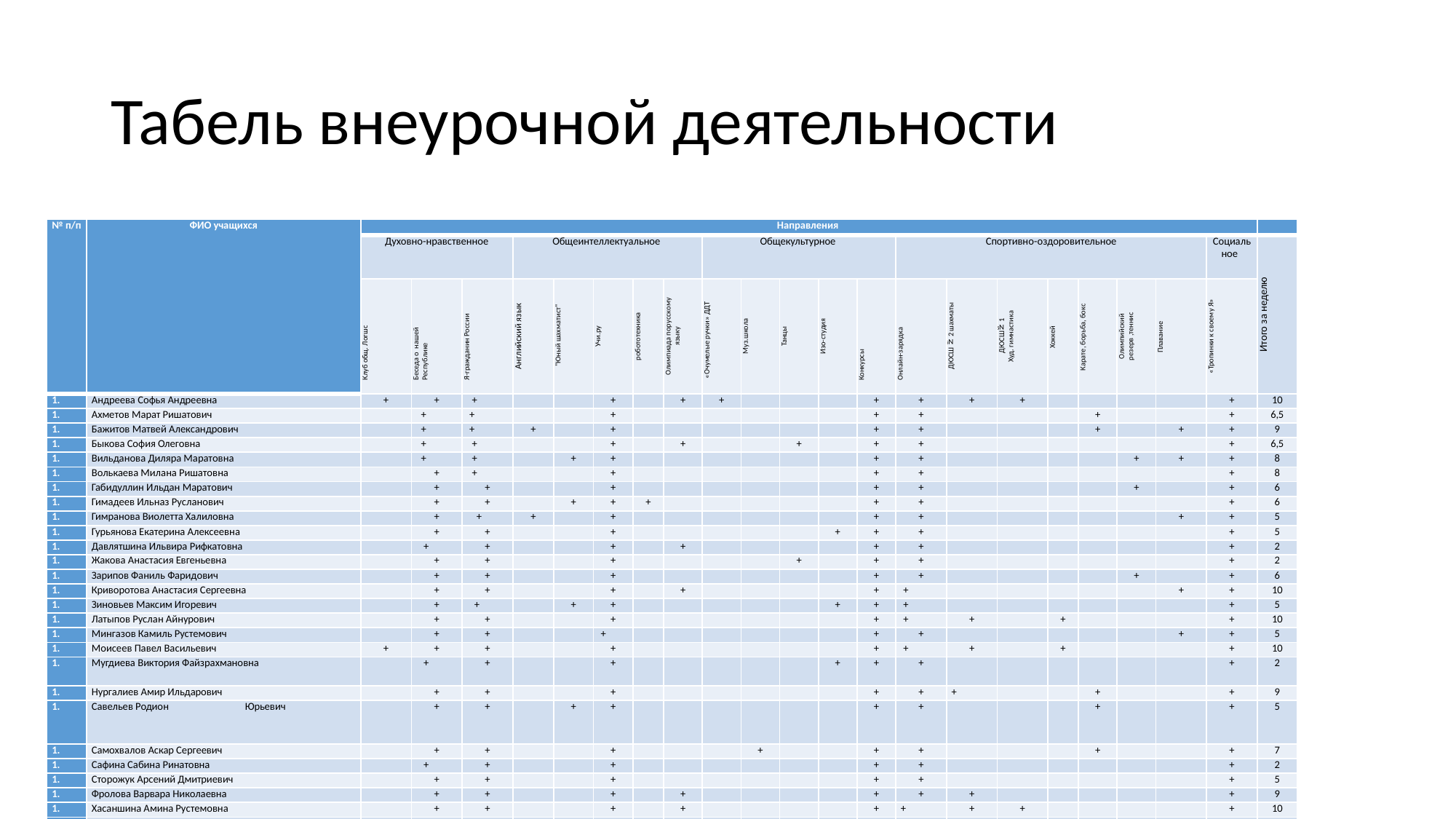

# Табель внеурочной деятельности
| № п/п | ФИО учащихся | Направления |  |  |  |  |  |  |  |  |  |  |  |  |  |  |  |  |  |  |  |  |  |
| --- | --- | --- | --- | --- | --- | --- | --- | --- | --- | --- | --- | --- | --- | --- | --- | --- | --- | --- | --- | --- | --- | --- | --- |
|  |  | Духовно-нравственное |  |  | Общеинтеллектуальное |  |  |  |  | Общекультурное |  |  |  |  | Спортивно-оздоровительное |  |  |  |  |  |  | Социальное | Итого за неделю |
|  |  | Клуб общ. Логшс | Беседа о нашей Республике | Я-гражданин России | Английский язык | "Юный шахматист" | Учи.ру | робототехника | Олимпиада порусскому языку | «Очумелые ручки» ДДТ | Муз.школа | Танцы | Изо-студия | Конкурсы | Онлайн-зарядка | ДЮСШ №2 шахматы | ДЮСШ№1 Худ. гимнастика | Хоккей | Карате, борьба, бокс | Олимпийский резерв ,теннис | Плавание | «Тропинки к своему Я» |  |
|  | Андреева Софья Андреевна | + | + | + |  |  | + |  | + | + |  |  |  | + | + | + | + |  |  |  |  | + | 10 |
|  | Ахметов Марат Ришатович |  | + | + |  |  | + |  |  |  |  |  |  | + | + |  |  |  | + |  |  | + | 6,5 |
|  | Бажитов Матвей Александрович |  | + | + | + |  | + |  |  |  |  |  |  | + | + |  |  |  | + |  | + | + | 9 |
|  | Быкова София Олеговна |  | + | + |  |  | + |  | + |  |  | + |  | + | + |  |  |  |  |  |  | + | 6,5 |
|  | Вильданова Диляра Маратовна |  | + | + |  | + | + |  |  |  |  |  |  | + | + |  |  |  |  | + | + | + | 8 |
|  | Волькаева Милана Ришатовна |  | + | + |  |  | + |  |  |  |  |  |  | + | + |  |  |  |  |  |  | + | 8 |
|  | Габидуллин Ильдан Маратович |  | + | + |  |  | + |  |  |  |  |  |  | + | + |  |  |  |  | + |  | + | 6 |
|  | Гимадеев Ильназ Русланович |  | + | + |  | + | + | + |  |  |  |  |  | + | + |  |  |  |  |  |  | + | 6 |
|  | Гимранова Виолетта Халиловна |  | + | + | + |  | + |  |  |  |  |  |  | + | + |  |  |  |  |  | + | + | 5 |
|  | Гурьянова Екатерина Алексеевна |  | + | + |  |  | + |  |  |  |  |  | + | + | + |  |  |  |  |  |  | + | 5 |
|  | Давлятшина Ильвира Рифкатовна |  | + | + |  |  | + |  | + |  |  |  |  | + | + |  |  |  |  |  |  | + | 2 |
|  | Жакова Анастасия Евгеньевна |  | + | + |  |  | + |  |  |  |  | + |  | + | + |  |  |  |  |  |  | + | 2 |
|  | Зарипов Фаниль Фаридович |  | + | + |  |  | + |  |  |  |  |  |  | + | + |  |  |  |  | + |  | + | 6 |
|  | Криворотова Анастасия Сергеевна |  | + | + |  |  | + |  | + |  |  |  |  | + | + |  |  |  |  |  | + | + | 10 |
|  | Зиновьев Максим Игоревич |  | + | + |  | + | + |  |  |  |  |  | + | + | + |  |  |  |  |  |  | + | 5 |
|  | Латыпов Руслан Айнурович |  | + | + |  |  | + |  |  |  |  |  |  | + | + | + |  | + |  |  |  | + | 10 |
|  | Мингазов Камиль Рустемович |  | + | + |  |  | + |  |  |  |  |  |  | + | + |  |  |  |  |  | + | + | 5 |
|  | Моисеев Павел Васильевич | + | + | + |  |  | + |  |  |  |  |  |  | + | + | + |  | + |  |  |  | + | 10 |
|  | Мугдиева Виктория Файзрахмановна |  | + | + |  |  | + |  |  |  |  |  | + | + | + |  |  |  |  |  |  | + | 2 |
|  | Нургалиев Амир Ильдарович |  | + | + |  |  | + |  |  |  |  |  |  | + | + | + |  |  | + |  |  | + | 9 |
|  | Савельев Родион Юрьевич |  | + | + |  | + | + |  |  |  |  |  |  | + | + |  |  |  | + |  |  | + | 5 |
|  | Самохвалов Аскар Сергеевич |  | + | + |  |  | + |  |  |  | + |  |  | + | + |  |  |  | + |  |  | + | 7 |
|  | Сафина Сабина Ринатовна |  | + | + |  |  | + |  |  |  |  |  |  | + | + |  |  |  |  |  |  | + | 2 |
|  | Сторожук Арсений Дмитриевич |  | + | + |  |  | + |  |  |  |  |  |  | + | + |  |  |  |  |  |  | + | 5 |
|  | Фролова Варвара Николаевна |  | + | + |  |  | + |  | + |  |  |  |  | + | + | + |  |  |  |  |  | + | 9 |
|  | Хасаншина Амина Рустемовна |  | + | + |  |  | + |  | + |  |  |  |  | + | + | + | + |  |  |  |  | + | 10 |
|  | Шакирзянов Ришат Ильшатович |  | + | + |  |  | + |  |  |  |  |  |  | + | + |  |  |  |  |  | + | + | 10 |
|  | Шафикова Азалия Эдуардовна |  | + | + |  |  | + |  | + |  |  |  |  | + | + | + |  |  |  |  | + | + | 9,5 |
|  | Яруллин Данис Маратович |  | + | + |  |  | + | + |  |  |  | + |  | + | + |  |  |  |  |  |  | + | 6 |